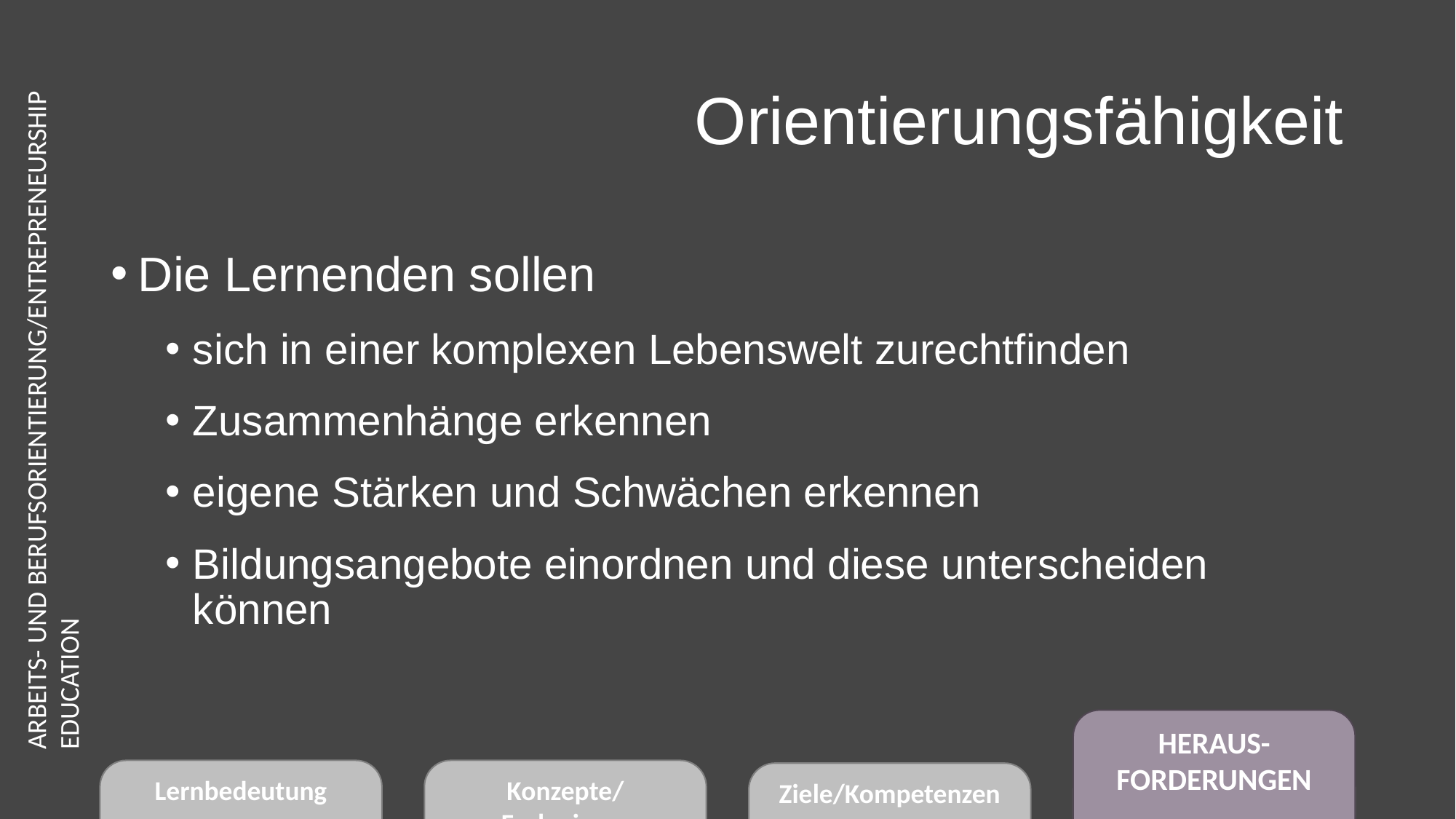

# Orientierungsfähigkeit
Die Lernenden sollen
sich in einer komplexen Lebenswelt zurechtfinden
Zusammenhänge erkennen
eigene Stärken und Schwächen erkennen
Bildungsangebote einordnen und diese unterscheiden können